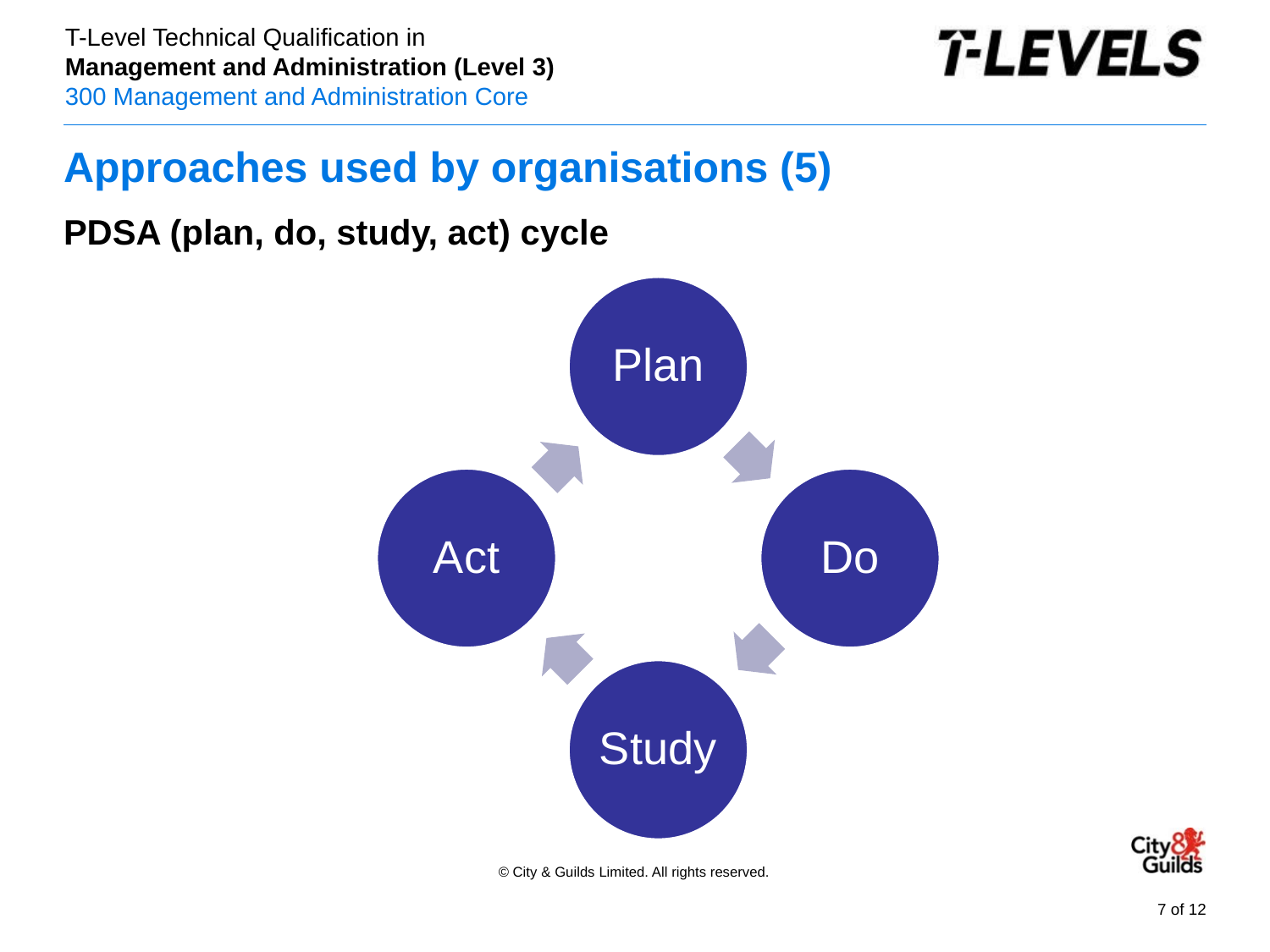

# Approaches used by organisations (5)
PDSA (plan, do, study, act) cycle

Plan

Do

Study

Act